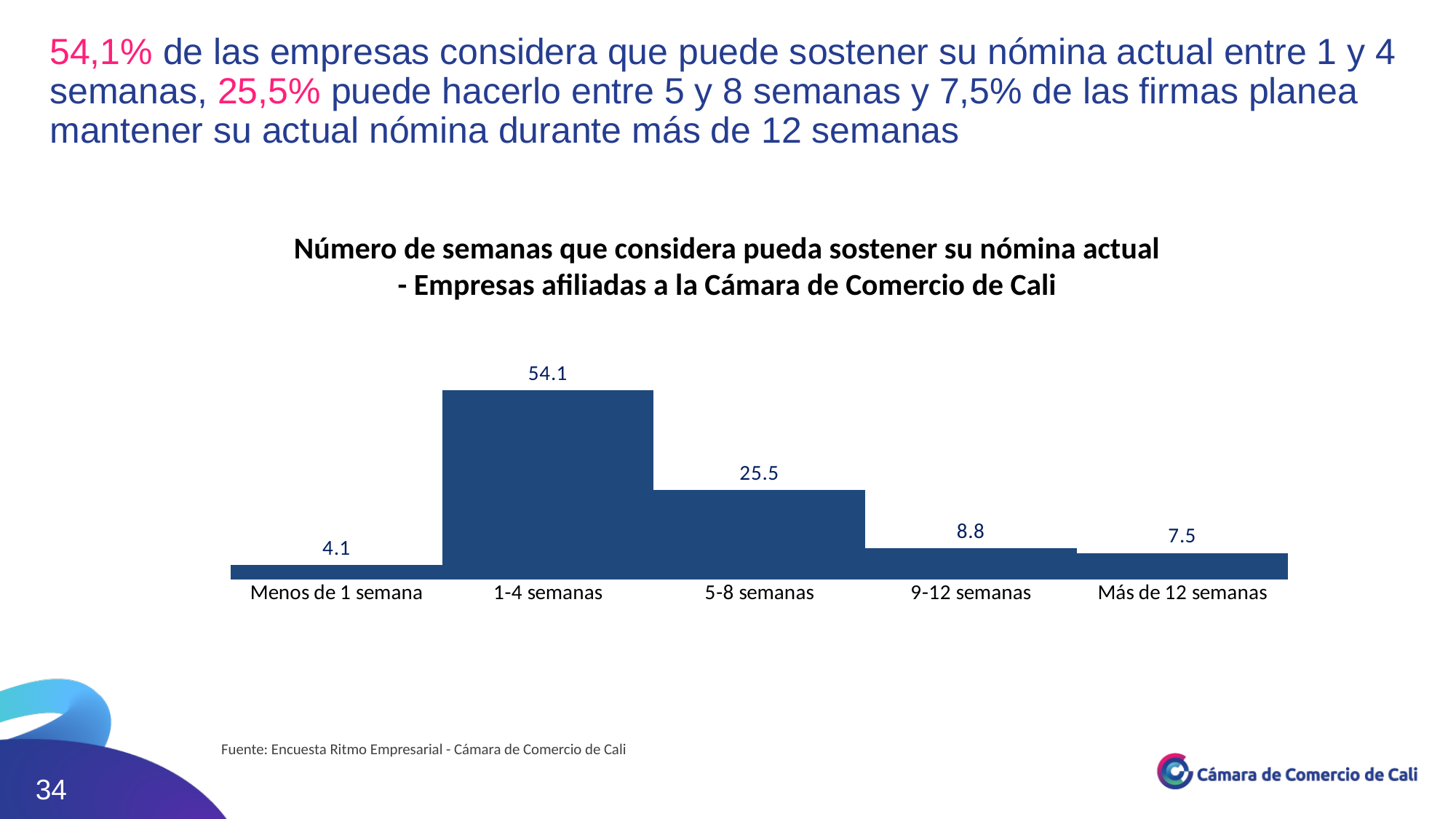

54,1% de las empresas considera que puede sostener su nómina actual entre 1 y 4 semanas, 25,5% puede hacerlo entre 5 y 8 semanas y 7,5% de las firmas planea mantener su actual nómina durante más de 12 semanas
Número de semanas que considera pueda sostener su nómina actual - Empresas afiliadas a la Cámara de Comercio de Cali

### Chart

| Category | Semanas |
|---|---|
| Menos de 1 semana | 4.1208791208791204 |
| 1-4 semanas | 54.1 |
| 5-8 semanas | 25.5 |
| 9-12 semanas | 8.8 |
| Más de 12 semanas | 7.5 |
Fuente: Encuesta Ritmo Empresarial - Cámara de Comercio de Cali